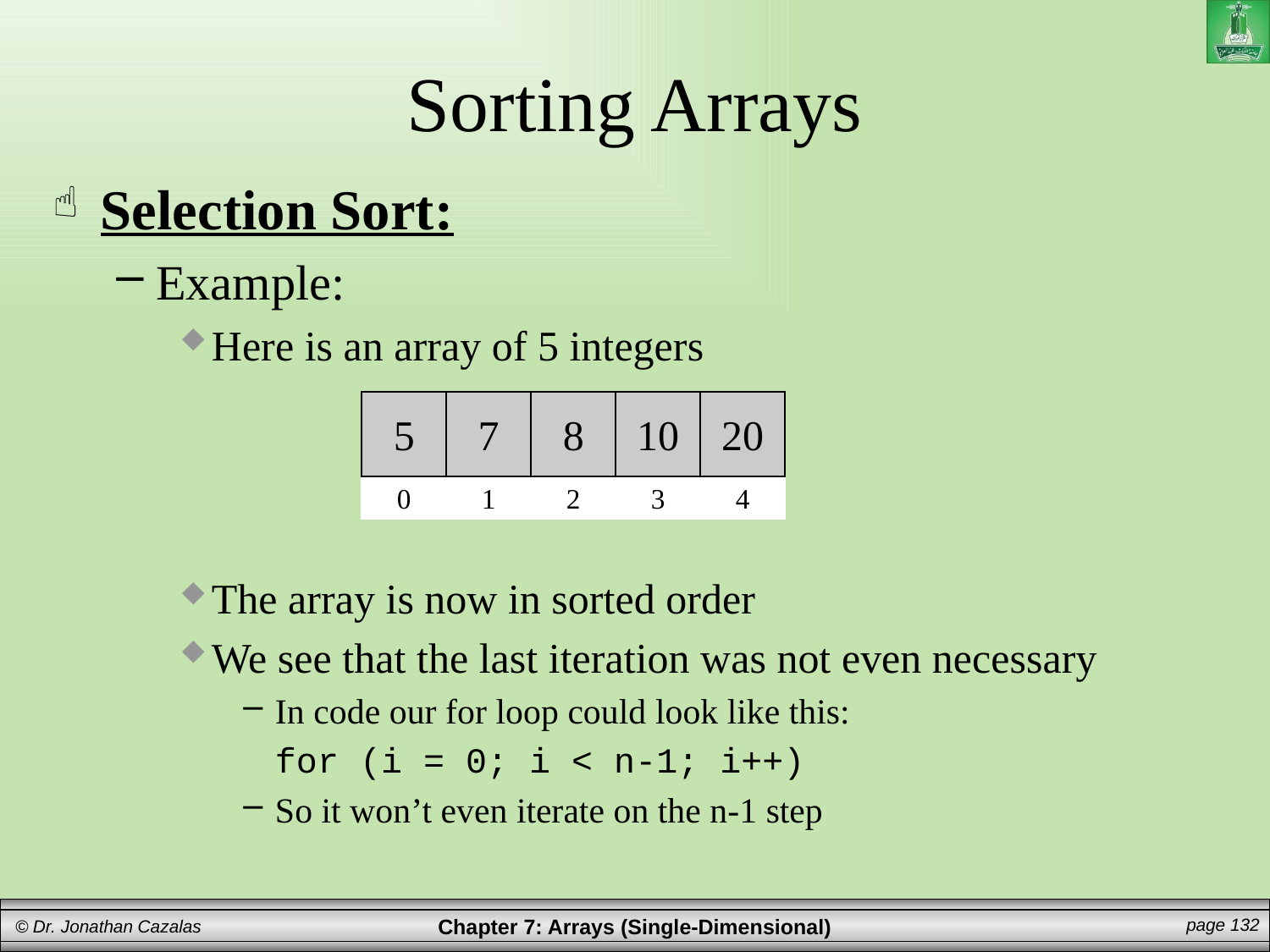

# Sorting Arrays
Selection Sort:
Example:
Here is an array of 5 integers

The array is now in sorted order
We see that the last iteration was not even necessary
In code our for loop could look like this:
	for (i = 0; i < n-1; i++)
So it won’t even iterate on the n-1 step

5
7
8
10
20
0
1
2
3
4